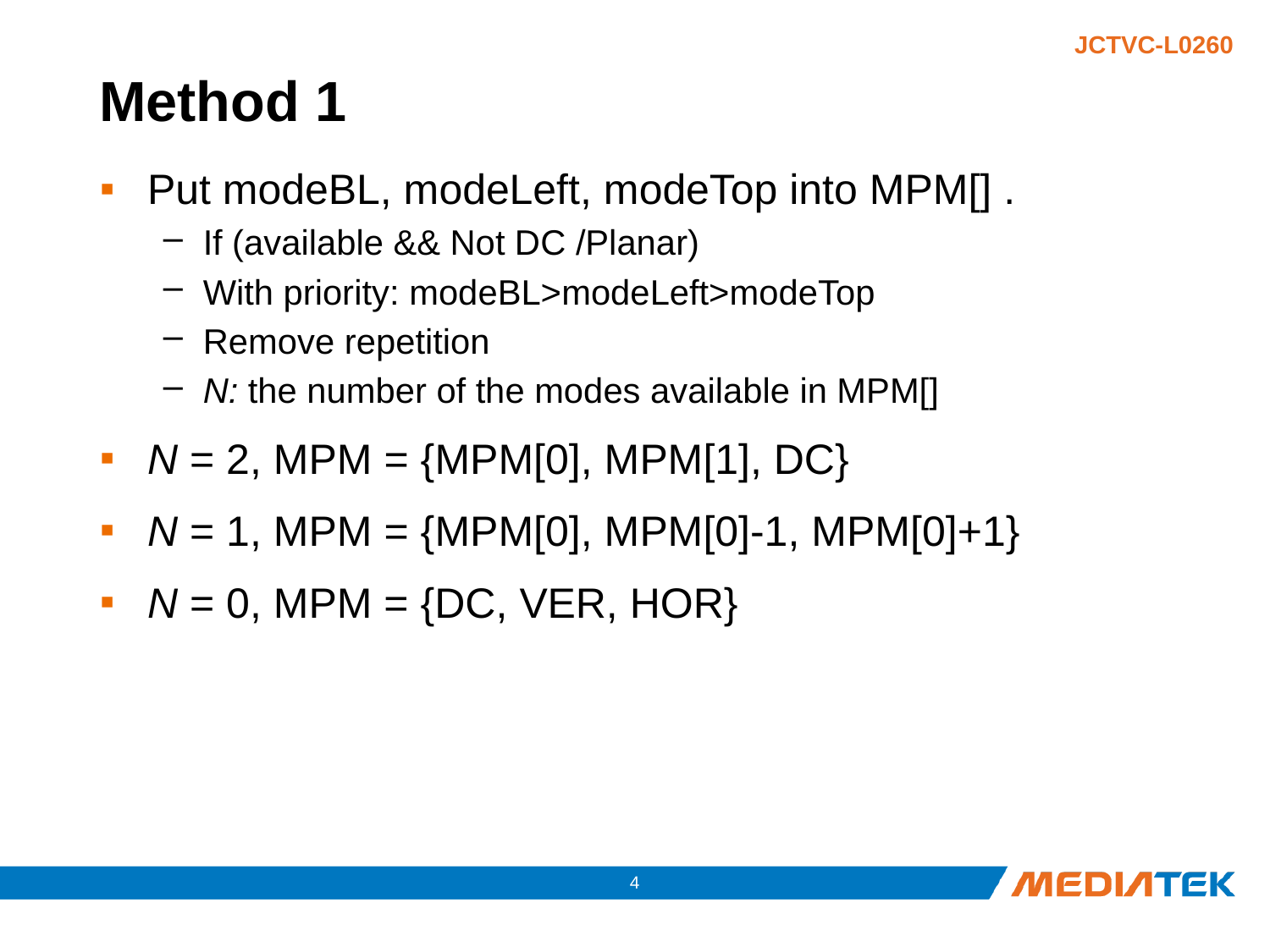

# Method 1
Put modeBL, modeLeft, modeTop into MPM[] .
If (available && Not DC /Planar)
With priority: modeBL>modeLeft>modeTop
Remove repetition
N: the number of the modes available in MPM[]
N = 2, MPM = {MPM[0], MPM[1], DC}
N = 1, MPM = {MPM[0], MPM[0]-1, MPM[0]+1}
N = 0, MPM = {DC, VER, HOR}
4